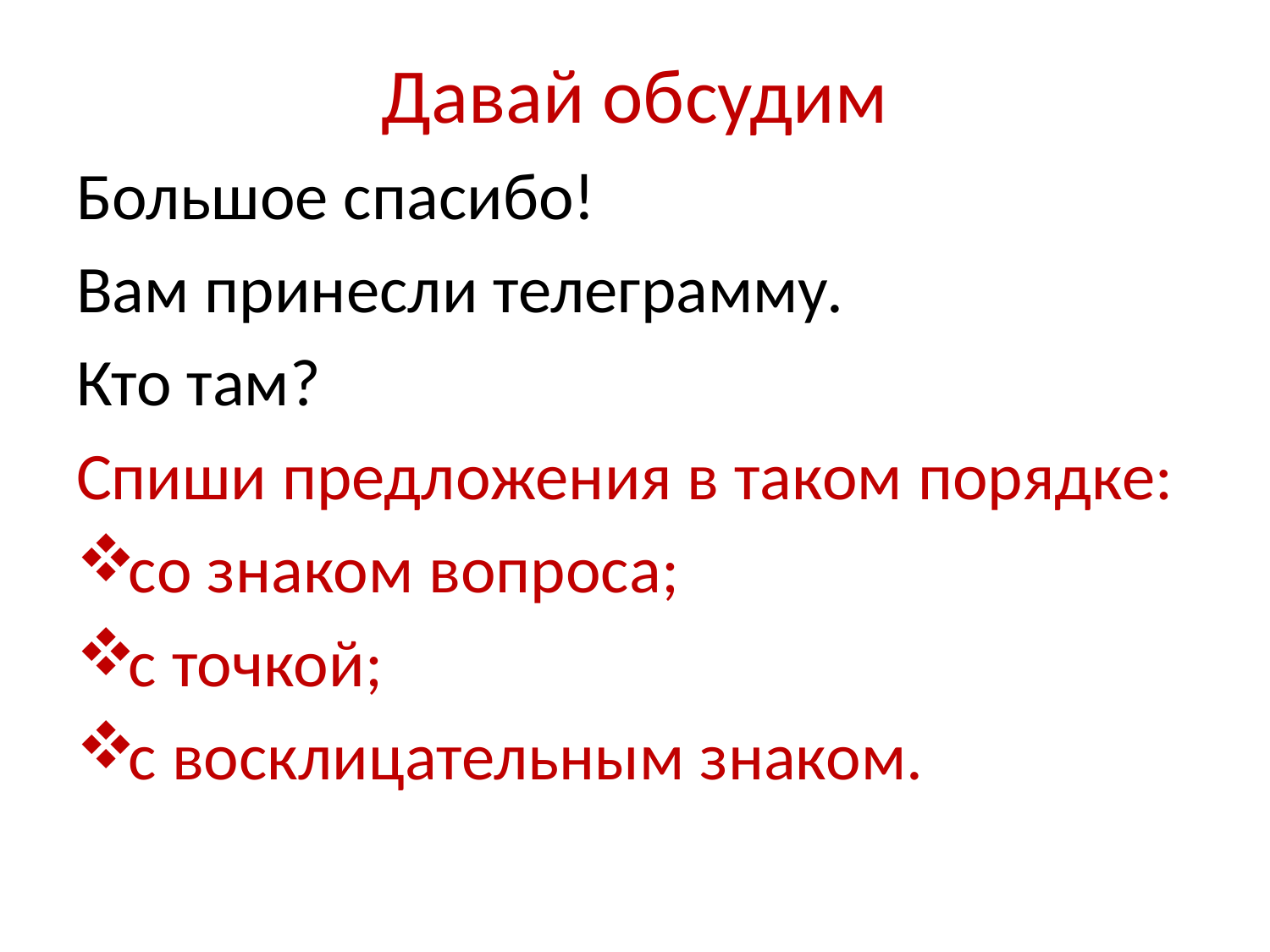

# Давай обсудим
Большое спасибо!
Вам принесли телеграмму.
Кто там?
Спиши предложения в таком порядке:
со знаком вопроса;
с точкой;
с восклицательным знаком.